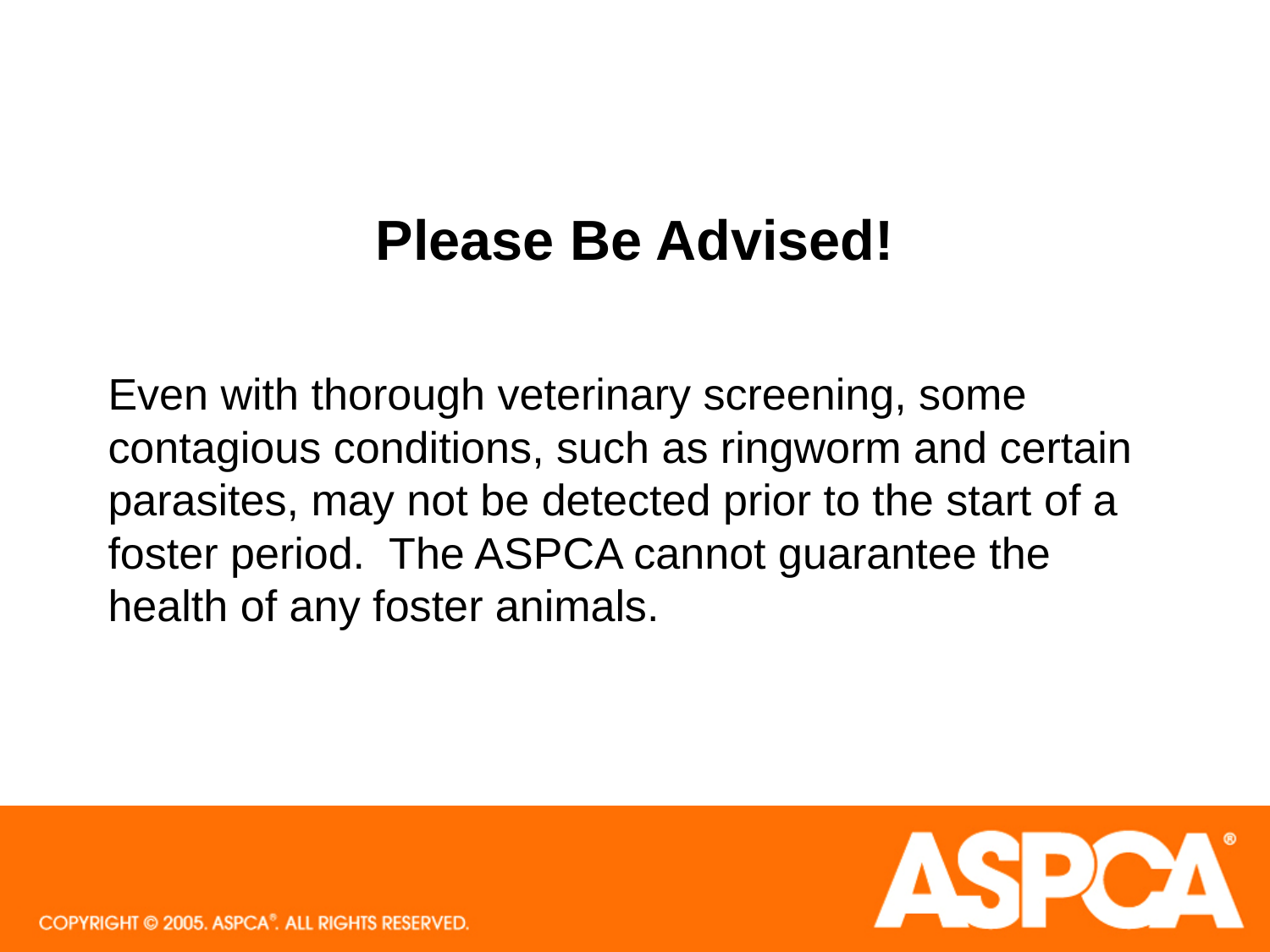

# Please Be Advised!
Even with thorough veterinary screening, some contagious conditions, such as ringworm and certain parasites, may not be detected prior to the start of a foster period.  The ASPCA cannot guarantee the health of any foster animals.